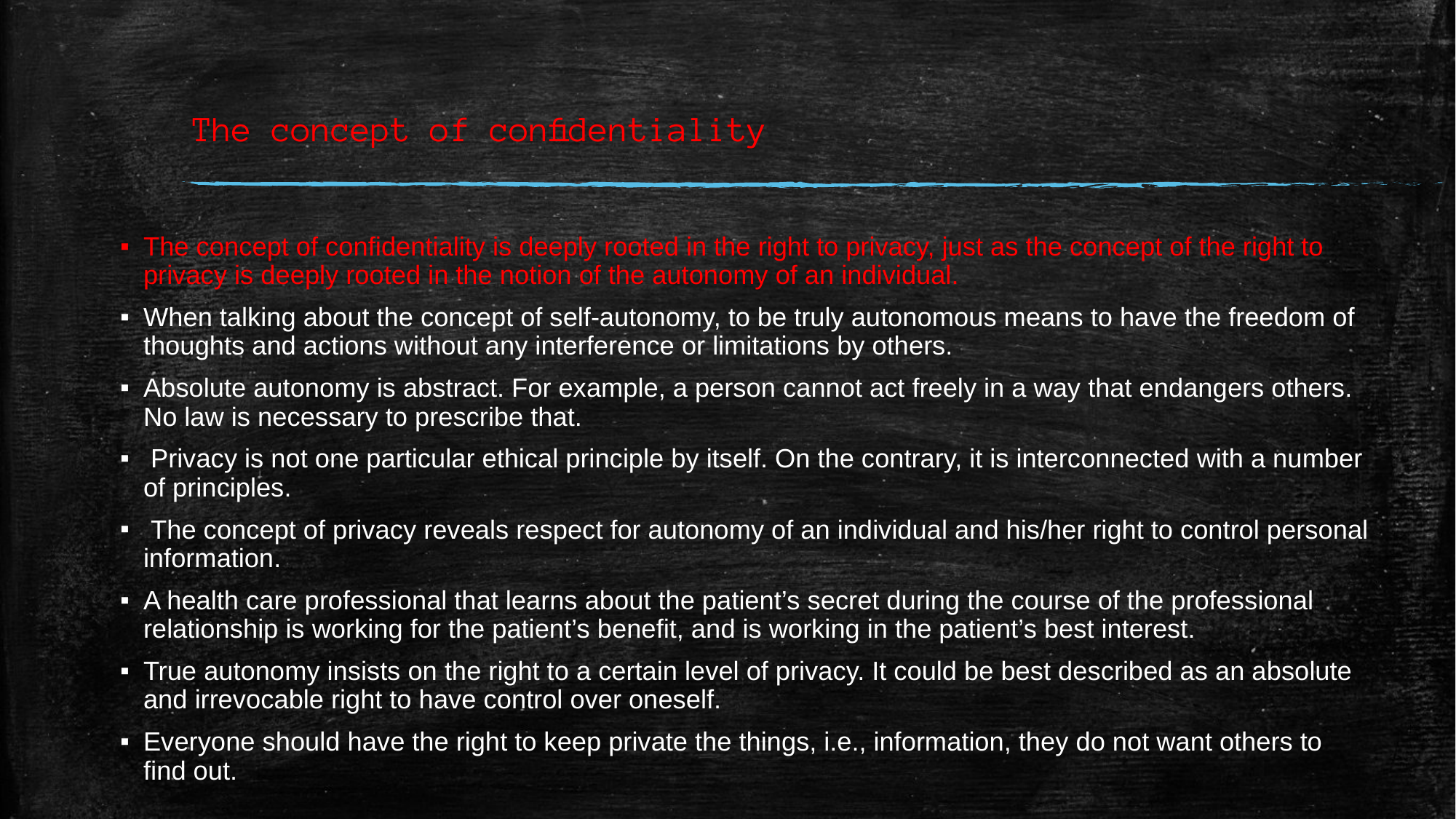

# The concept of conﬁdentiality
The concept of conﬁdentiality is deeply rooted in the right to privacy, just as the concept of the right to privacy is deeply rooted in the notion of the autonomy of an individual.
When talking about the concept of self-autonomy, to be truly autonomous means to have the freedom of thoughts and actions without any interference or limitations by others.
Absolute autonomy is abstract. For example, a person cannot act freely in a way that endangers others. No law is necessary to prescribe that.
 Privacy is not one particular ethical principle by itself. On the contrary, it is interconnected with a number of principles.
 The concept of privacy reveals respect for autonomy of an individual and his/her right to control personal information.
A health care professional that learns about the patient’s secret during the course of the professional relationship is working for the patient’s beneﬁt, and is working in the patient’s best interest.
True autonomy insists on the right to a certain level of privacy. It could be best described as an absolute and irrevocable right to have control over oneself.
Everyone should have the right to keep private the things, i.e., information, they do not want others to ﬁnd out.